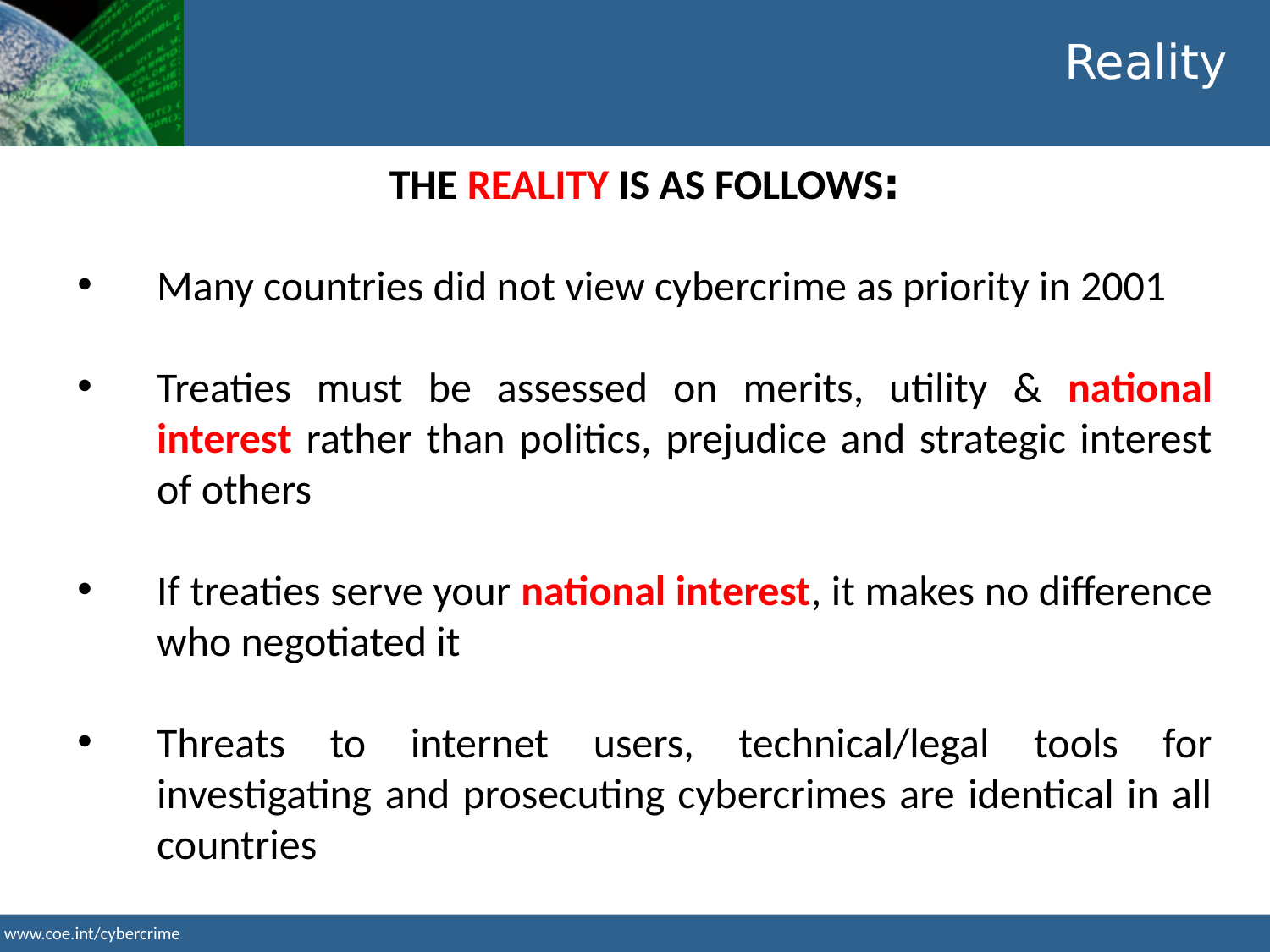

Reality
THE REALITY IS AS FOLLOWS:

Many countries did not view cybercrime as priority in 2001

Treaties must be assessed on merits, utility & national interest rather than politics, prejudice and strategic interest of others

If treaties serve your national interest, it makes no difference who negotiated it

Threats to internet users, technical/legal tools for investigating and prosecuting cybercrimes are identical in all countries